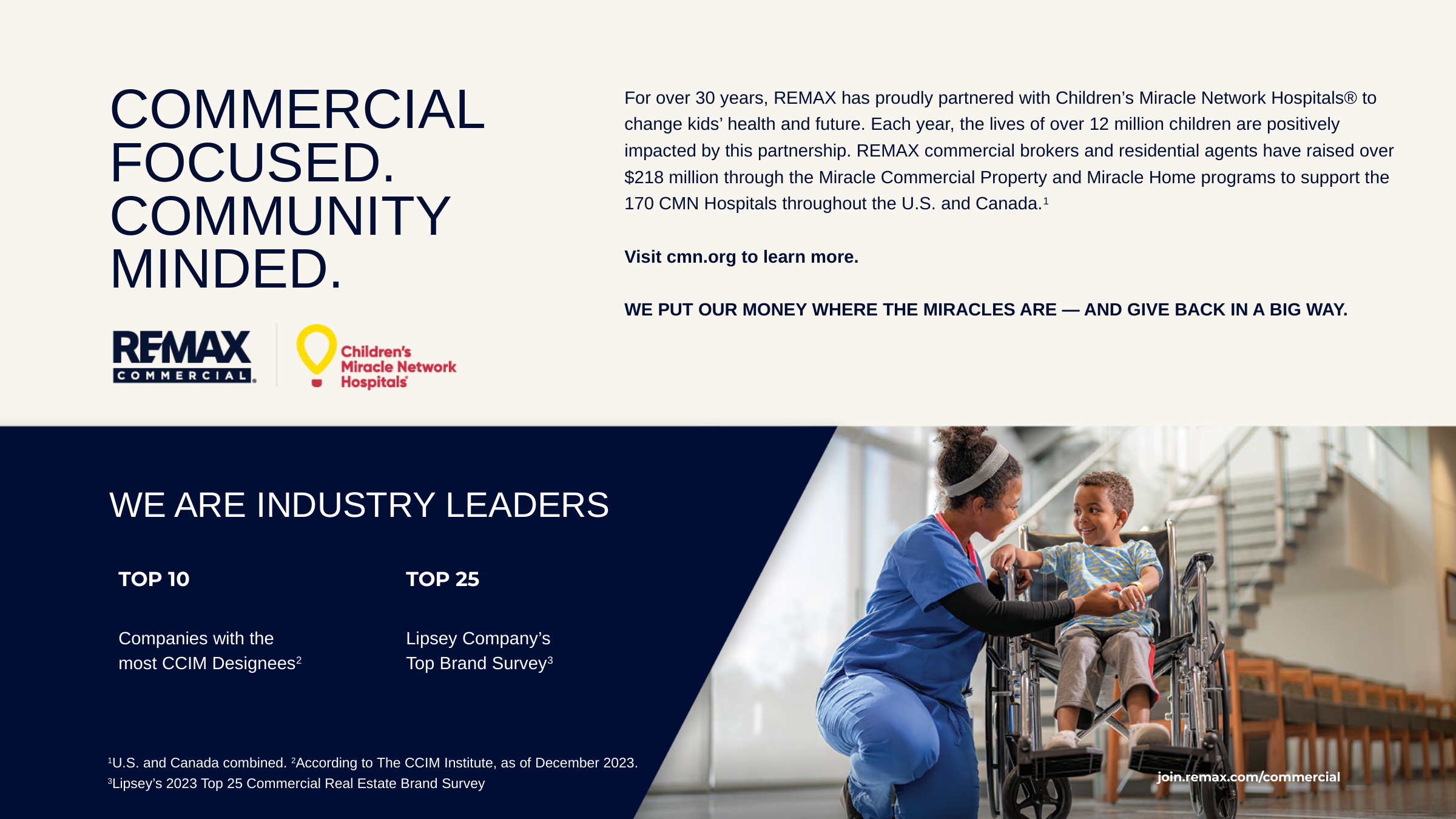

COMMERCIAL FOCUSED.
COMMUNITY MINDED.
For over 30 years, REMAX has proudly partnered with Children’s Miracle Network Hospitals® to change kids’ health and future. Each year, the lives of over 12 million children are positively impacted by this partnership. REMAX commercial brokers and residential agents have raised over $218 million through the Miracle Commercial Property and Miracle Home programs to support the 170 CMN Hospitals throughout the U.S. and Canada.1

Visit cmn.org to learn more.

WE PUT OUR MONEY WHERE THE MIRACLES ARE — AND GIVE BACK IN A BIG WAY.
WE ARE INDUSTRY LEADERS
| TOP 10 |
| --- |
| Companies with the most CCIM Designees2 |
| TOP 25 |
| --- |
| Lipsey Company’s Top Brand Survey3 |
1U.S. and Canada combined. 2According to The CCIM Institute, as of December 2023. 3Lipsey’s 2023 Top 25 Commercial Real Estate Brand Survey